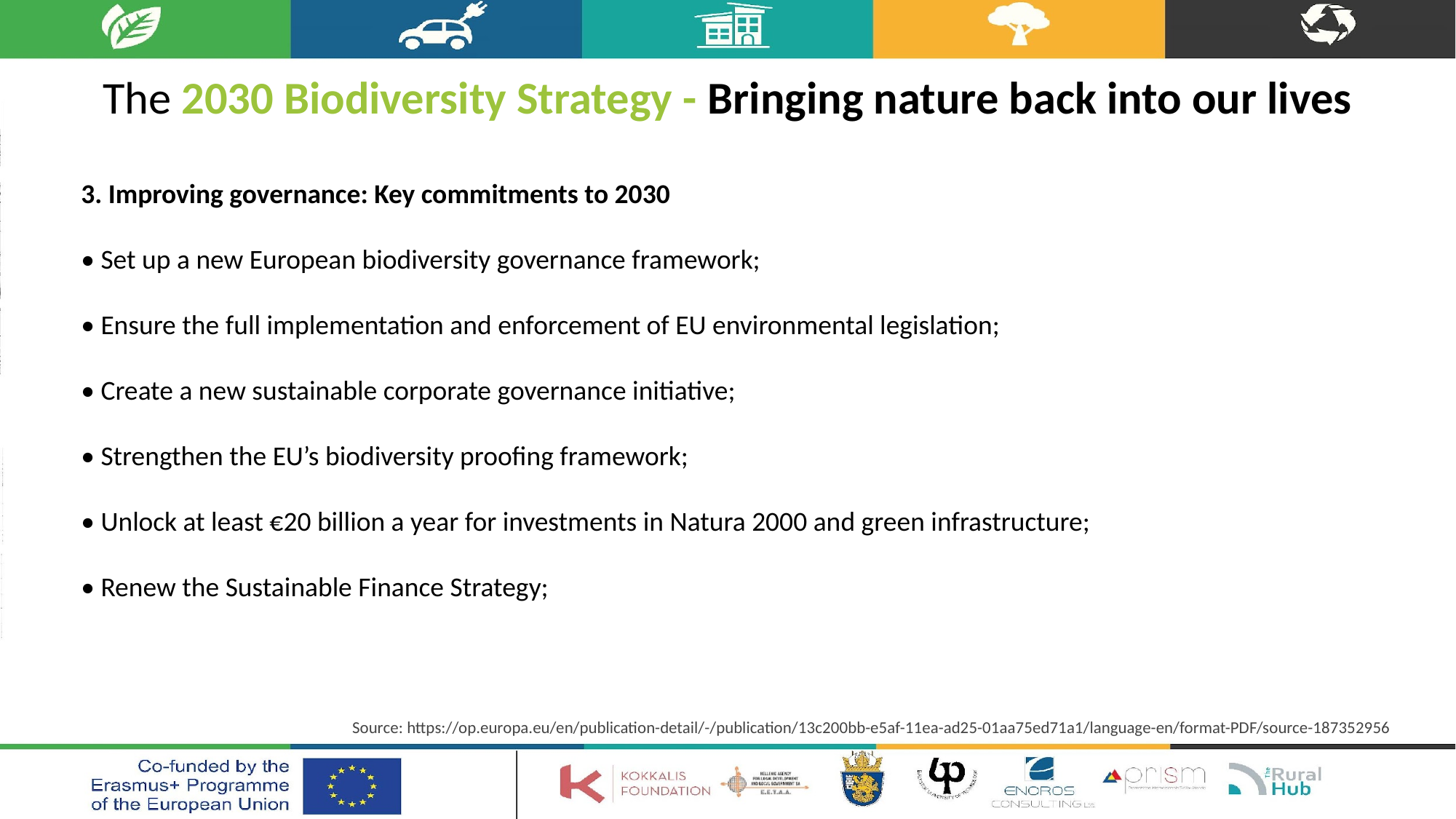

The 2030 Biodiversity Strategy - Bringing nature back into our lives
3. Improving governance: Key commitments to 2030

• Set up a new European biodiversity governance framework;

• Ensure the full implementation and enforcement of EU environmental legislation;

• Create a new sustainable corporate governance initiative;

• Strengthen the EU’s biodiversity proofing framework;

• Unlock at least €20 billion a year for investments in Natura 2000 and green infrastructure;

• Renew the Sustainable Finance Strategy;
Source: https://op.europa.eu/en/publication-detail/-/publication/13c200bb-e5af-11ea-ad25-01aa75ed71a1/language-en/format-PDF/source-187352956